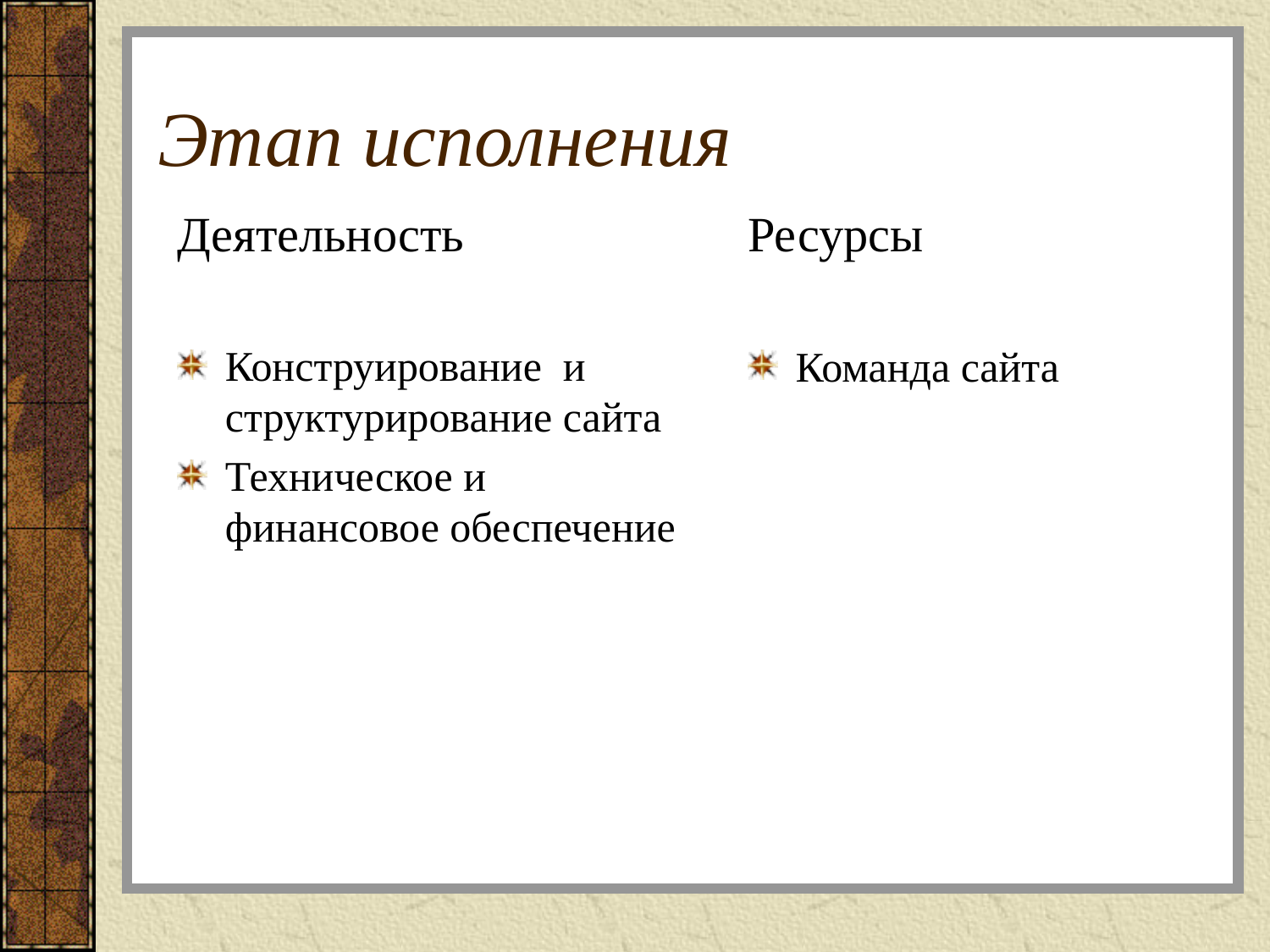

# Этап исполнения
Деятельность

Конструирование  и структурирование сайта
Техническое и финансовое обеспечение
Ресурсы

Команда сайта